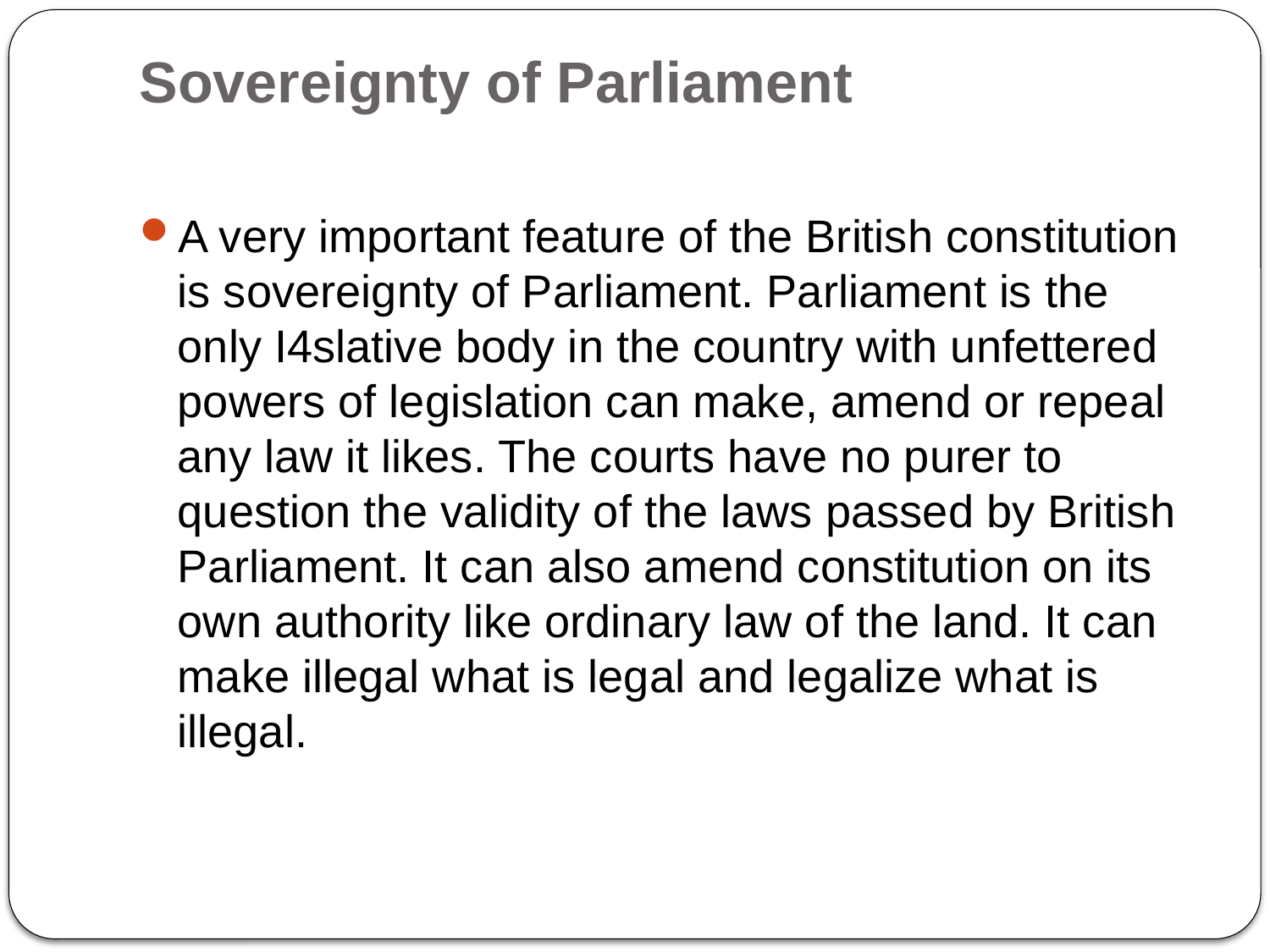

# Sovereignty of Parliament
A very important feature of the British constitution is sovereignty of Parliament. Parliament is the only I4slative body in the country with unfettered powers of legislation can make, amend or repeal any law it likes. The courts have no purer to question the validity of the laws passed by British Parliament. It can also amend constitution on its own authority like ordinary law of the land. It can make illegal what is legal and legalize what is illegal.